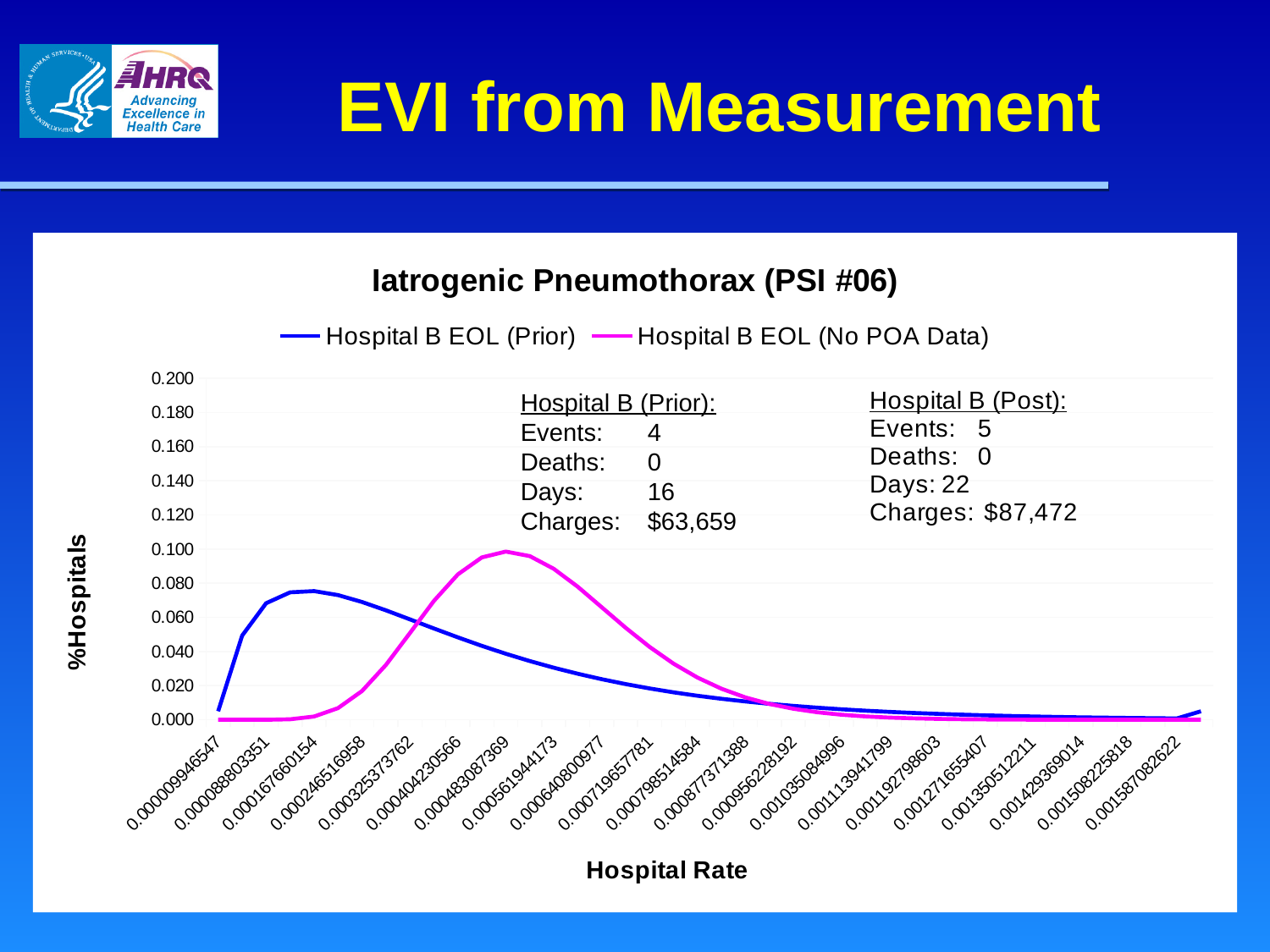

# EVI from Measurement

### Chart: Iatrogenic Pneumothorax (PSI #06)

| Category | Hospital B EOL (Prior) | Hospital B EOL (No POA Data) |
|---|---|---|
| 9.9465467461676E-6 | 0.005 | 4.06389028475165e-14 |
| 4.93749486281148E-5 | 0.0493106913080265 | 1.14929547731272e-07 |
| 8.88033505100622E-5 | 0.0682761685174699 | 1.73769971356674e-05 |
| 0.000128231752392009 | 0.0746775926458091 | 0.000301423750221891 |
| 0.000167660154273956 | 0.0753967142750156 | 0.00191493588420302 |
| 0.000207088556155904 | 0.0730546331811048 | 0.00683778569333953 |
| 0.000246516958037851 | 0.0690266626667902 | 0.0168611282522503 |
| 0.000285945359919798 | 0.0641213806852764 | 0.0321642640005189 |
| 0.000325373761801746 | 0.0588386703919388 | 0.050842867628157 |
| 0.000364802163683693 | 0.0534930405420151 | 0.0696343744475748 |
| 0.00040423056556564 | 0.0482817596044098 | 0.085192741390987 |
| 0.000443658967447587 | 0.0433246812500135 | 0.0951511865846393 |
| 0.000483087369329535 | 0.0386908315058111 | 0.0985884585257668 |
| 0.000522515771211482 | 0.034414565682139 | 0.0959226399162317 |
| 0.000561944173093429 | 0.030507034433344 | 0.0884702597052506 |
| 0.000601372574975376 | 0.0269643634404258 | 0.0779288685656823 |
| 0.000640800976857324 | 0.0237726868142478 | 0.0659528606325879 |
| 0.000680229378739271 | 0.0209122702298923 | 0.0538931660768384 |
| 0.000719657780621217 | 0.0183599242301111 | 0.0426933653359972 |
| 0.000759086182503165 | 0.0160908986963769 | 0.0328993364613719 |
| 0.000798514584385112 | 0.0140802190801217 | 0.0247319631737695 |
| 0.000837942986267059 | 0.0123034008982024 | 0.0181817419996496 |
| 0.000877371388149006 | 0.0107370605319464 | 0.0130987323777745 |
| 0.000916799790030953 | 0.00935923305125531 | 0.00926464366870639 |
| 0.000956228191912902 | 0.00814953299406975 | 0.00644348841941922 |
| 0.00099565659379485 | 0.00708927118689807 | 0.00441274265049719 |
| 0.0010350849956768 | 0.00616141145647753 | 0.00297935470554123 |
| 0.00107451339755874 | 0.00535054907753996 | 0.00198532759126957 |
| 0.00111394179944069 | 0.00464282691251683 | 0.00130694417598498 |
| 0.00115337020132264 | 0.00402583807351298 | 0.000850689218447109 |
| 0.00119279860320458 | 0.00348851840019171 | 0.000547910526827567 |
| 0.00123222700508653 | 0.0030210350768215 | 0.000349442478772444 |
| 0.00127165540696848 | 0.00261467637228518 | 0.000220822118920161 |
| 0.00131108380885043 | 0.00226174110383026 | 0.00013834336072216 |
| 0.00135051221073237 | 0.00195544340492837 | 8.59703401082658e-05 |
| 0.00138994061261432 | 0.00168981007785385 | 5.30175234036979e-05 |
| 0.00142936901449627 | 0.00145959622637726 | 3.24607915833664e-05 |
| 0.00146879741637821 | 0.00126020349375178 | 1.97396960608387e-05 |
| 0.00150822581826016 | 0.00108760645969652 | 1.19267576361715e-05 |
| 0.00154765422014211 | 0.000938286096947017 | 7.16228064645552e-06 |
| 0.00158708262202406 | 0.000809169924558263 | 4.27624441967645e-06 |
| 0.00162651102390601 | 0.00500000000000001 | 6.14512149776925e-06 |
Hospital B (Prior):
Events:	4
Deaths:	0
Days:	16
Charges:	$63,659